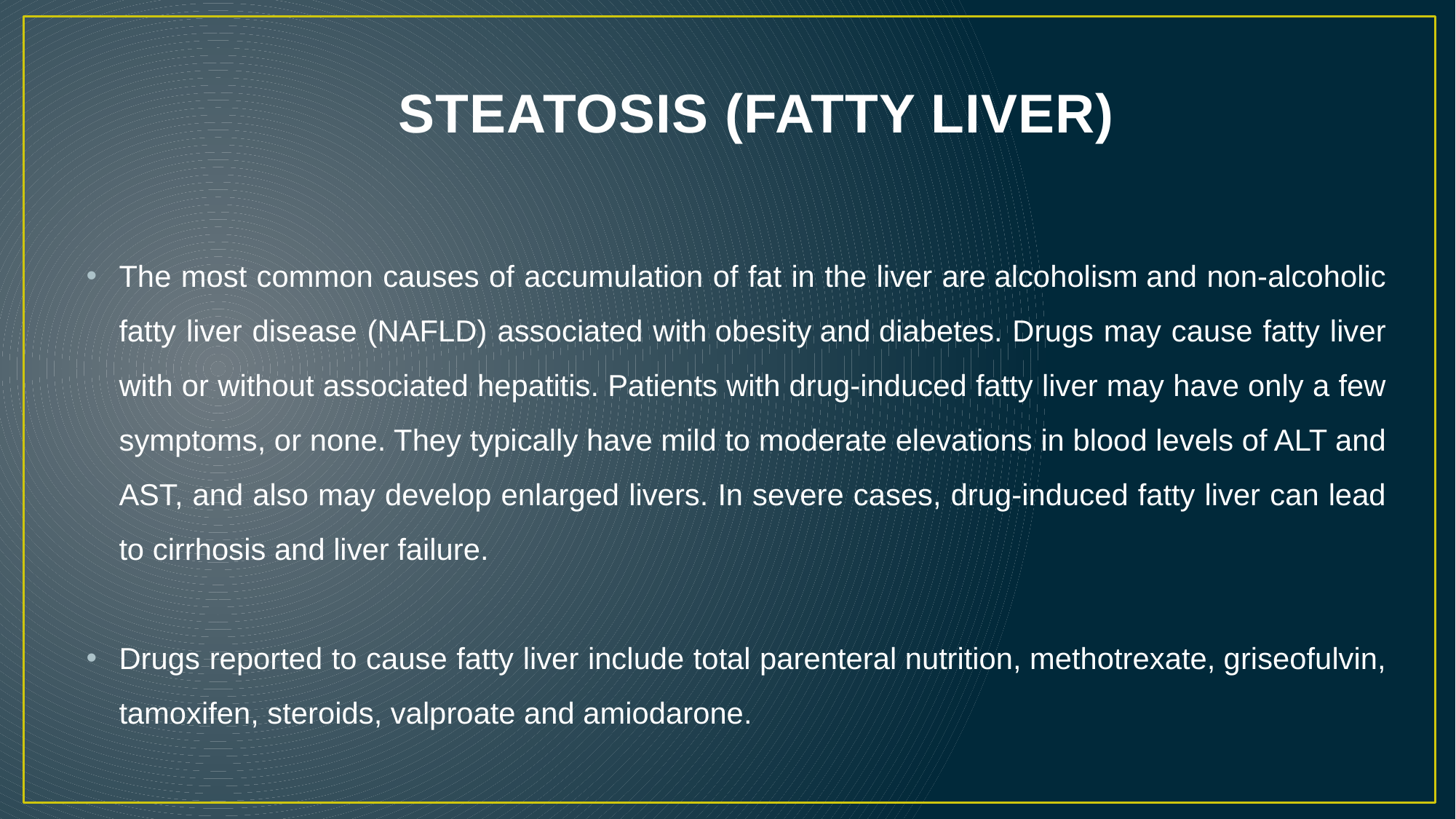

# Steatosis (fatty liver)
The most common causes of accumulation of fat in the liver are alcoholism and non-alcoholic fatty liver disease (NAFLD) associated with obesity and diabetes. Drugs may cause fatty liver with or without associated hepatitis. Patients with drug-induced fatty liver may have only a few symptoms, or none. They typically have mild to moderate elevations in blood levels of ALT and AST, and also may develop enlarged livers. In severe cases, drug-induced fatty liver can lead to cirrhosis and liver failure.

Drugs reported to cause fatty liver include total parenteral nutrition, methotrexate, griseofulvin, tamoxifen, steroids, valproate and amiodarone.